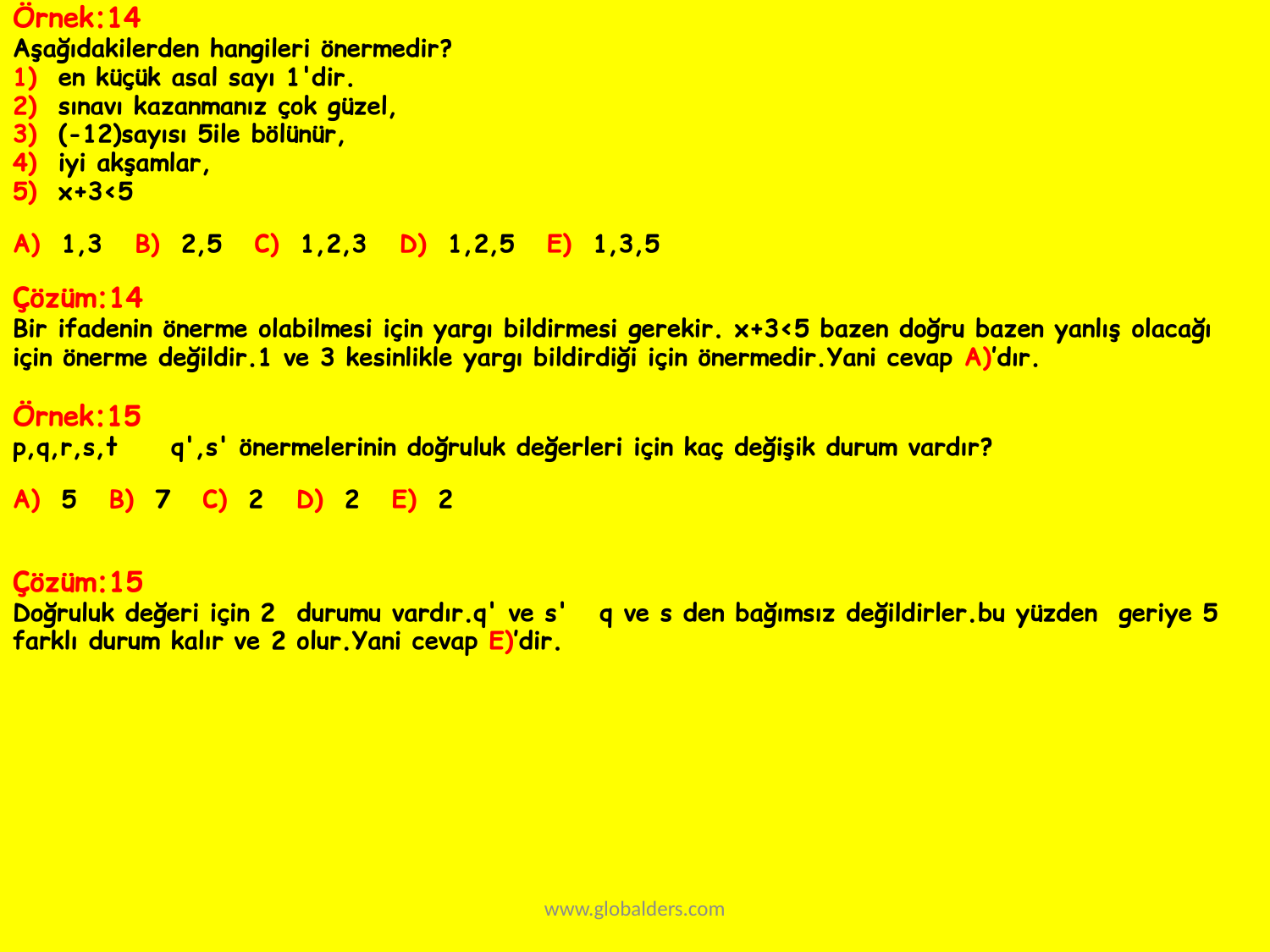

Örnek:14
Aşağıdakilerden hangileri önermedir?
1)  en küçük asal sayı 1'dir.
2)  sınavı kazanmanız çok güzel,
3)  (-12)sayısı 5ile bölünür,
4)  iyi akşamlar,
5)  x+3<5
A)  1,3   B)  2,5   C)  1,2,3   D)  1,2,5   E)  1,3,5
Çözüm:14
Bir ifadenin önerme olabilmesi için yargı bildirmesi gerekir. x+3<5 bazen doğru bazen yanlış olacağı
için önerme değildir.1 ve 3 kesinlikle yargı bildirdiği için önermedir.Yani cevap A)’dır.

Örnek:15
p,q,r,s,t     q',s' önermelerinin doğruluk değerleri için kaç değişik durum vardır?
A)  5   B)  7   C)  2   D)  2   E)  2

Çözüm:15
Doğruluk değeri için 2  durumu vardır.q' ve s'   q ve s den bağımsız değildirler.bu yüzden  geriye 5
farklı durum kalır ve 2 olur.Yani cevap E)’dir.
www.globalders.com